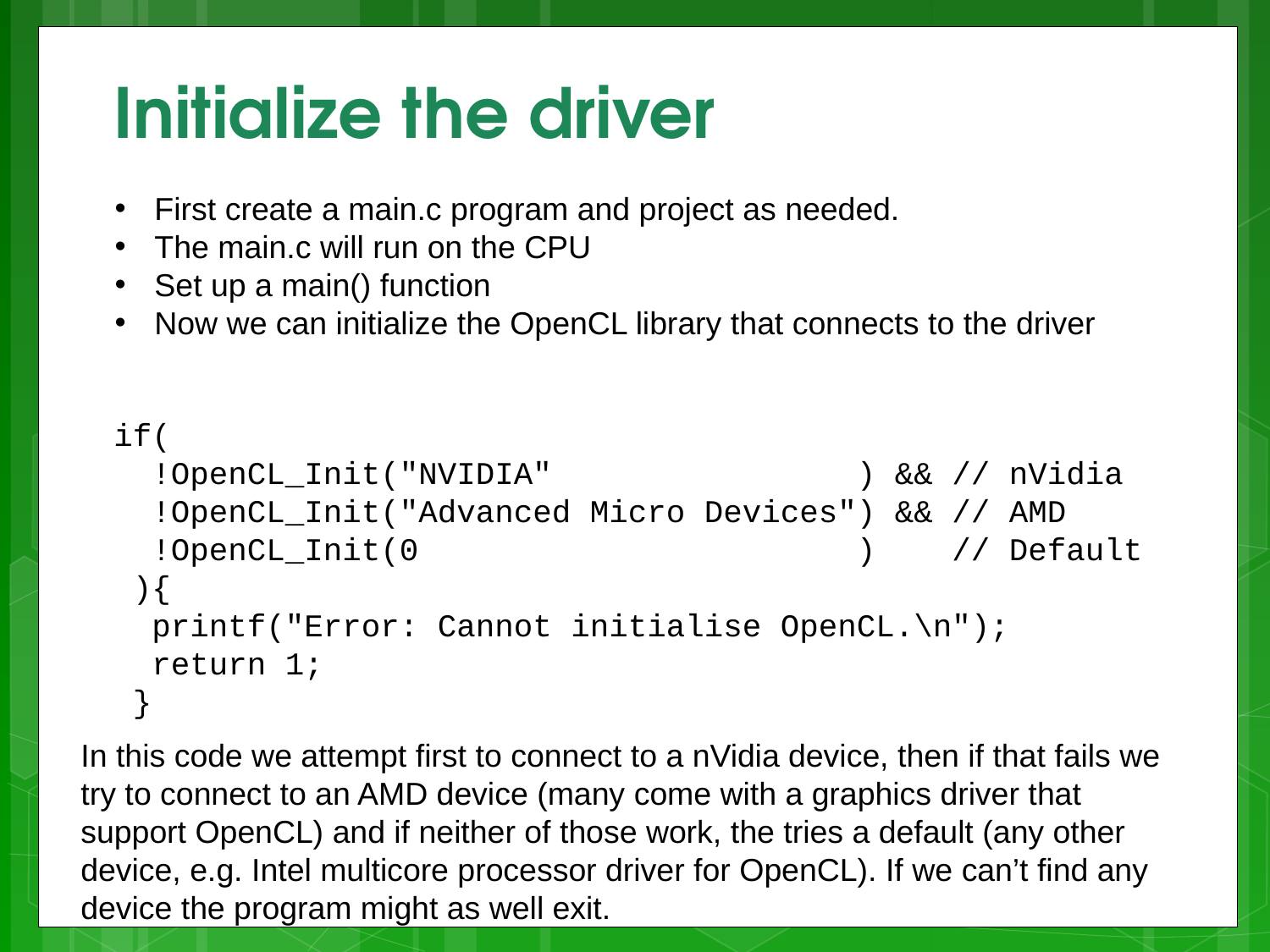

# Initialize the driver
First create a main.c program and project as needed.
The main.c will run on the CPU
Set up a main() function
Now we can initialize the OpenCL library that connects to the driver
if(
  !OpenCL_Init("NVIDIA"                ) && // nVidia
  !OpenCL_Init("Advanced Micro Devices") && // AMD
  !OpenCL_Init(0                       )    // Default
 ){
  printf("Error: Cannot initialise OpenCL.\n");
  return 1;
 }
In this code we attempt first to connect to a nVidia device, then if that fails we try to connect to an AMD device (many come with a graphics driver that support OpenCL) and if neither of those work, the tries a default (any other device, e.g. Intel multicore processor driver for OpenCL). If we can’t find any device the program might as well exit.